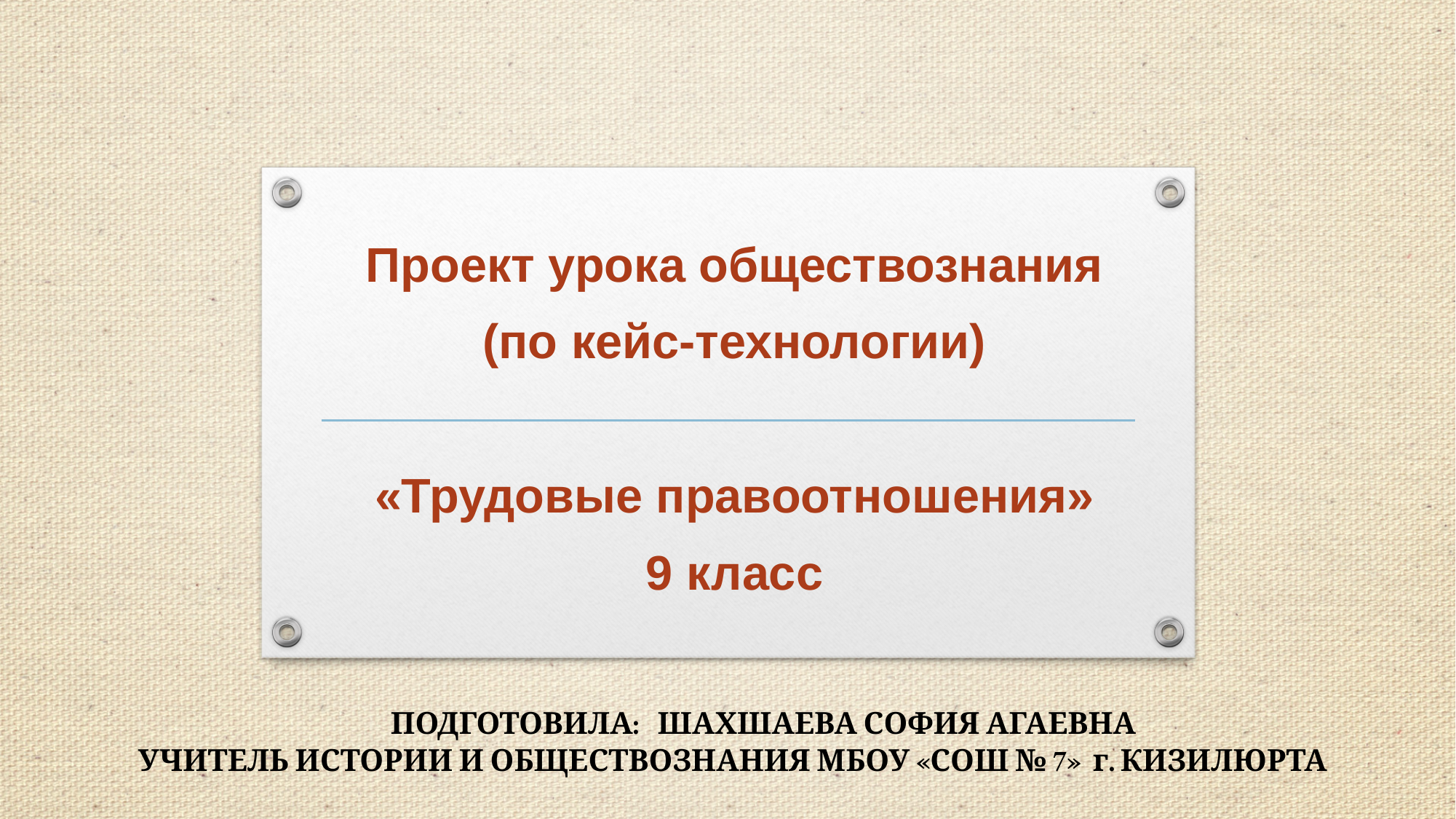

#
Проект урока обществознания
(по кейс-технологии)

«Трудовые правоотношения»
9 класс
         ПОДГОТОВИЛА:   ШАХШАЕВА СОФИЯ АГАЕВНА
УЧИТЕЛЬ ИСТОРИИ И ОБЩЕСТВОЗНАНИЯ МБОУ «СОШ № 7»  г. КИЗИЛЮРТА